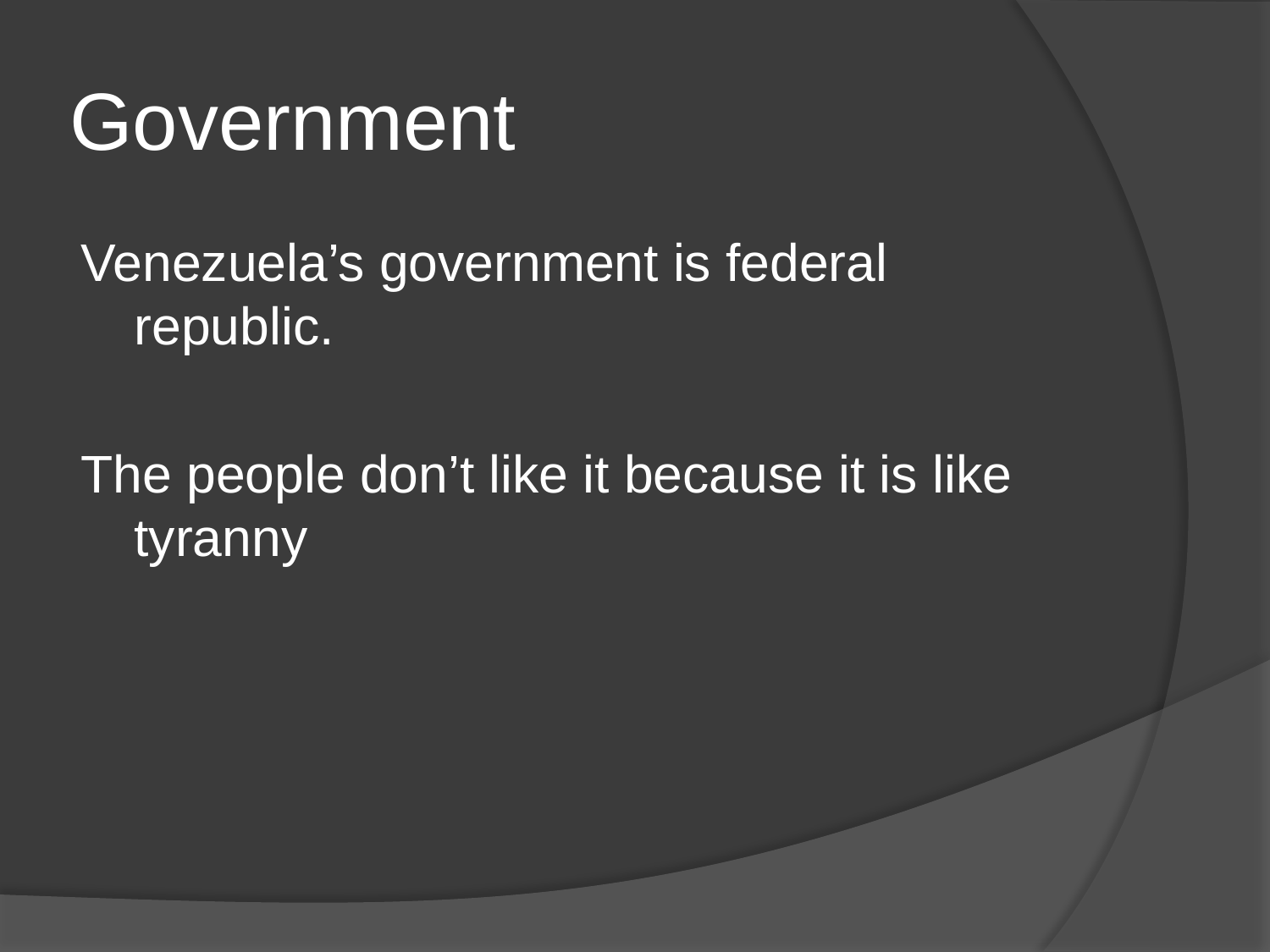

# Government
Venezuela’s government is federal republic.

The people don’t like it because it is like tyranny